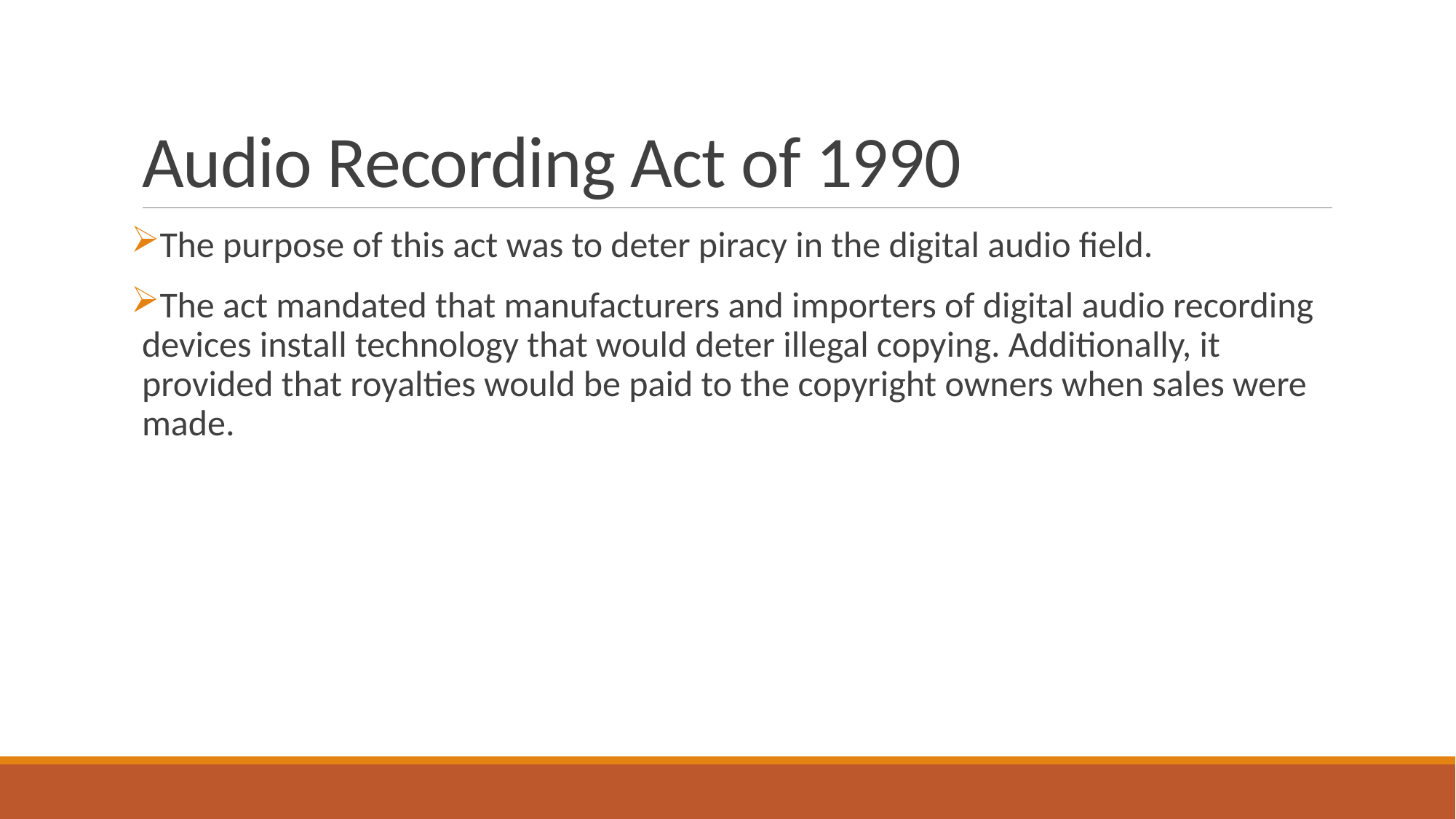

# Audio Recording Act of 1990
The purpose of this act was to deter piracy in the digital audio field.
The act mandated that manufacturers and importers of digital audio recording devices install technology that would deter illegal copying. Additionally, it provided that royalties would be paid to the copyright owners when sales were made.